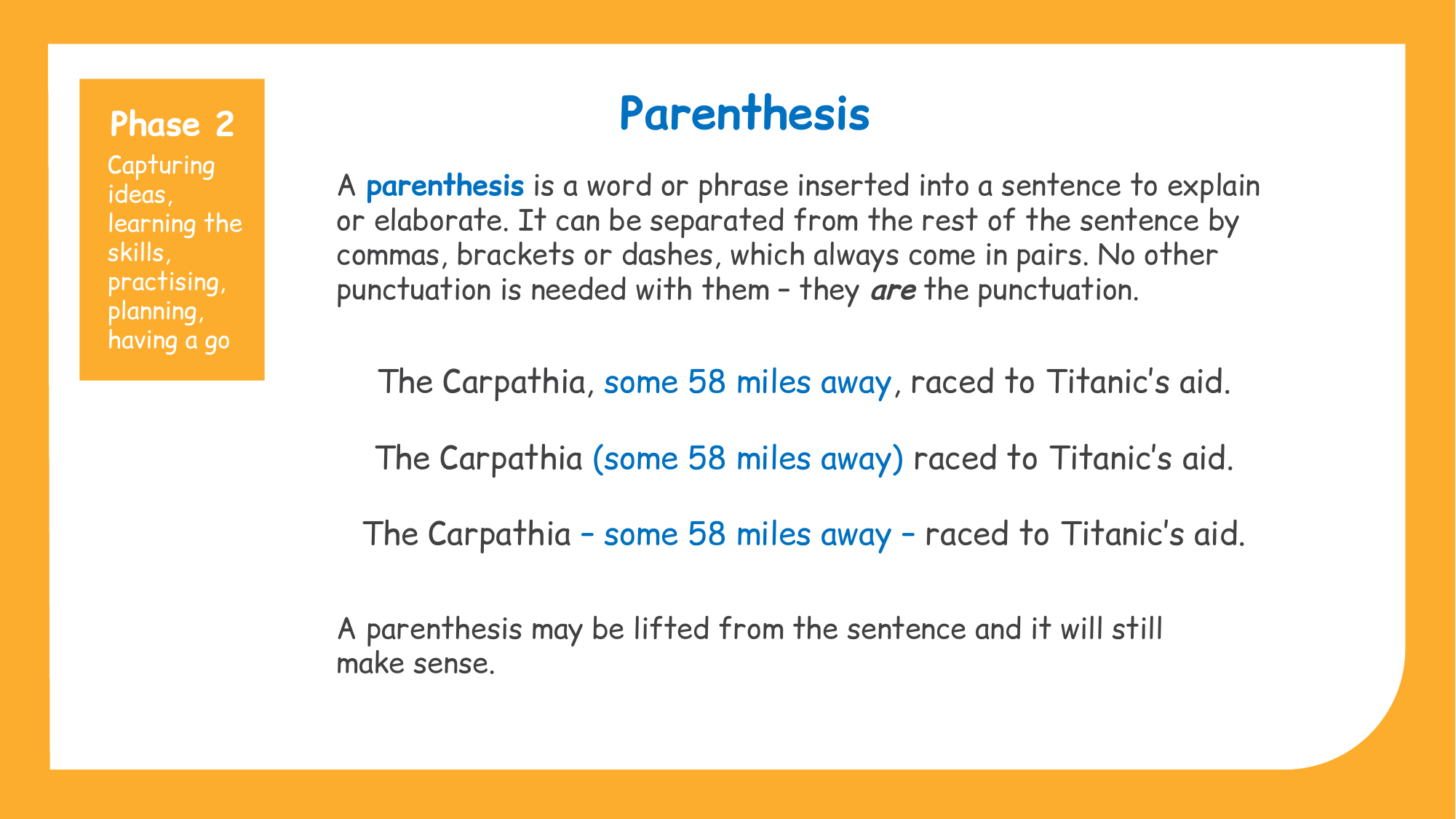

Parenthesis
Phase 2
Capturing ideas, learning the skills, practising, planning, having a go
A parenthesis is a word or phrase inserted into a sentence to explain
or elaborate. It can be separated from the rest of the sentence by commas, brackets or dashes, which always come in pairs. No other punctuation is needed with them – they are the punctuation.
The Carpathia, some 58 miles away, raced to Titanic’s aid.
The Carpathia (some 58 miles away) raced to Titanic’s aid.
The Carpathia – some 58 miles away – raced to Titanic’s aid.
A parenthesis may be lifted from the sentence and it will still
make sense.